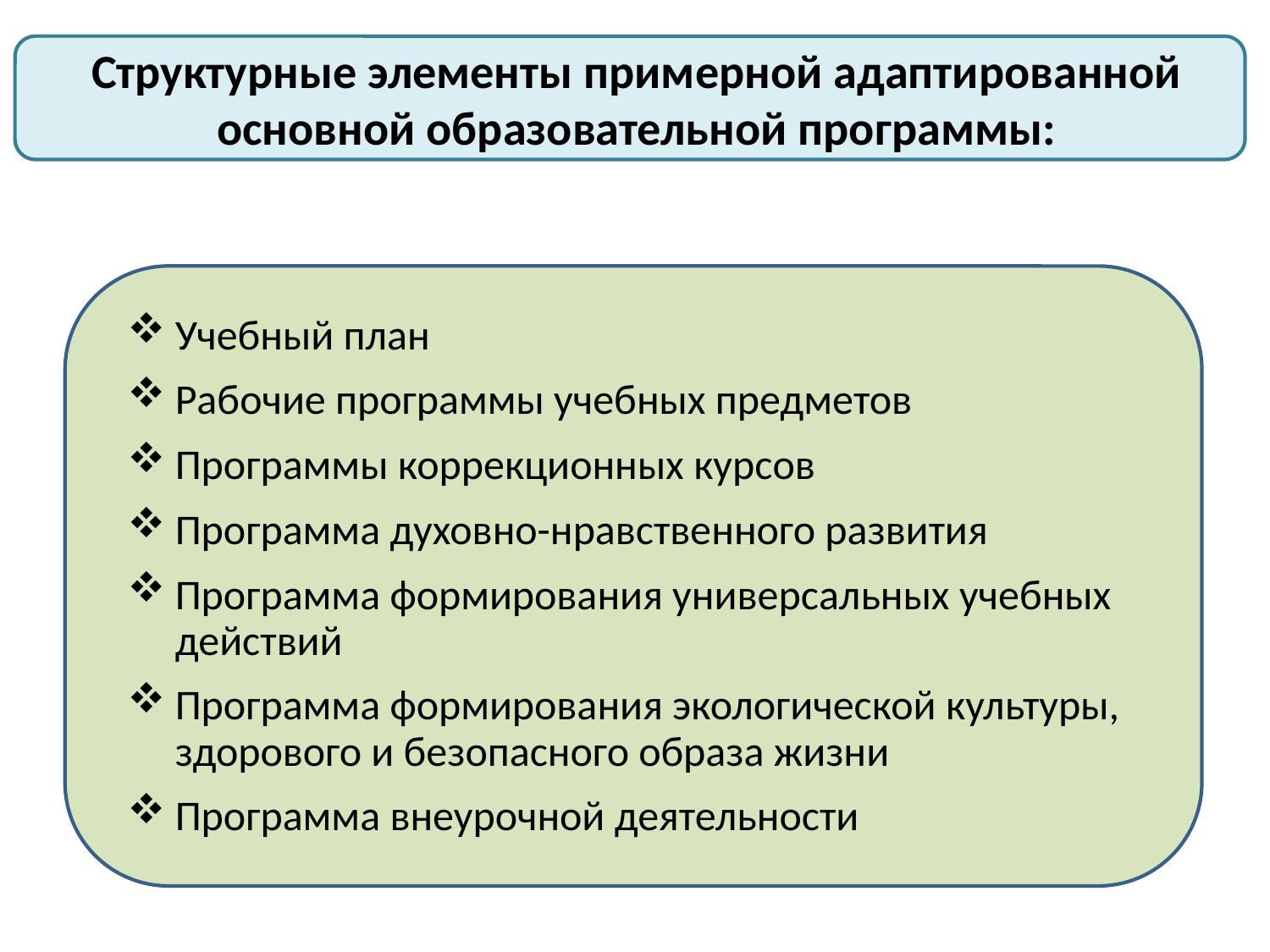

Структурные элементы примерной адаптированной основной образовательной программы:

Учебный план
Рабочие программы учебных предметов
Программы коррекционных курсов
Программа духовно-нравственного развития
Программа формирования универсальных учебных действий
Программа формирования экологической культуры, здорового и безопасного образа жизни
Программа внеурочной деятельности